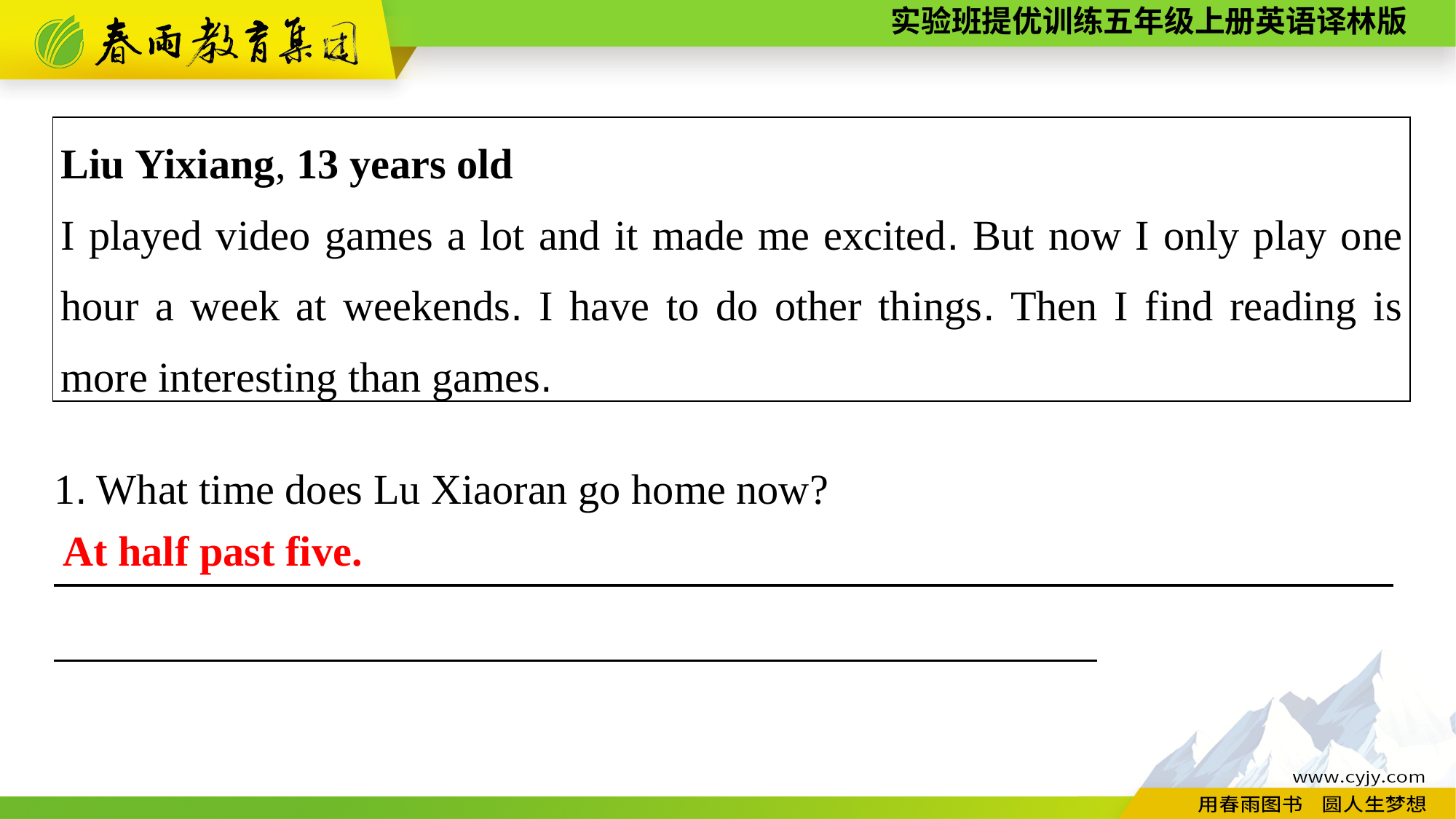

| Liu Yixiang, 13 years old I played video games a lot and it made me excited. But now I only play one hour a week at weekends. I have to do other things. Then I find reading is more interesting than games. |
| --- |
1. What time does Lu Xiaoran go home now?
　　　　　　　_________________________________________________
At half past five.